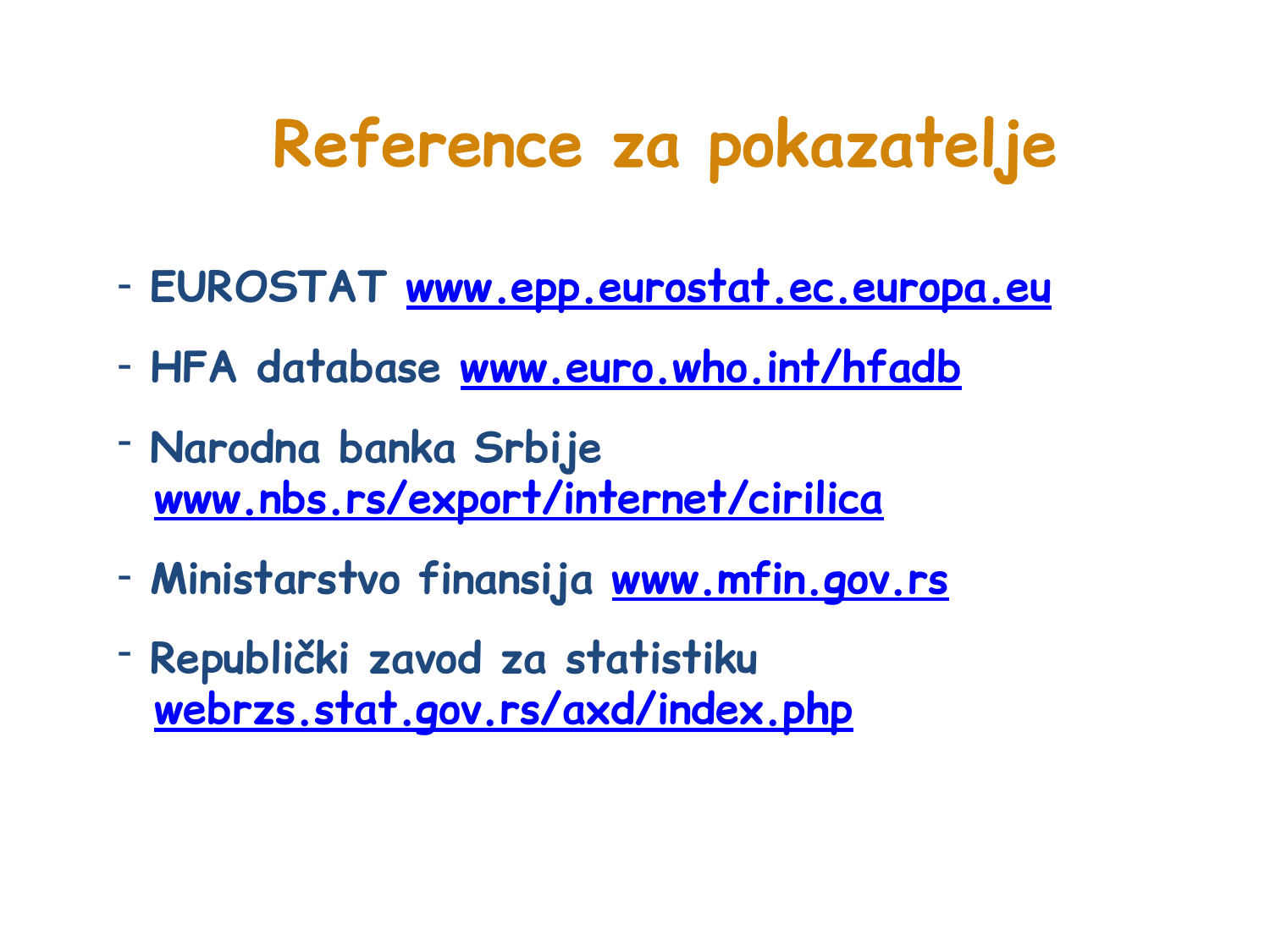

Reference za pokazatelje

 EUROSTAT www.epp.eurostat.ec.europa.eu
 HFA database www.euro.who.int/hfadb
 Narodna banka Srbije
  www.nbs.rs/export/internet/cirilica
 Ministarstvo finansija www.mfin.gov.rs
 Republički zavod za statistiku
  webrzs.stat.gov.rs/axd/index.php